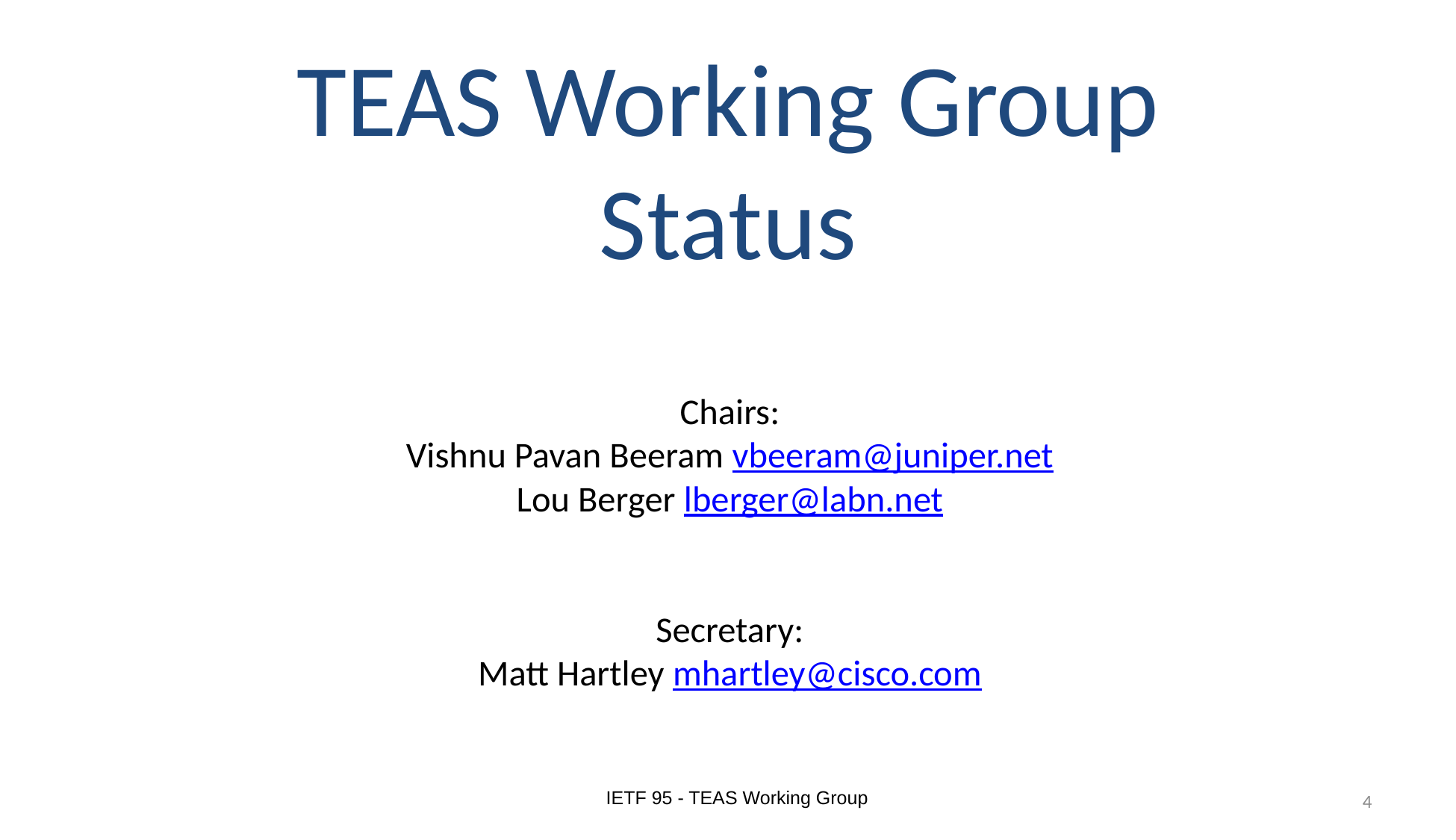

# TEAS Working Group Status
Chairs:
Vishnu Pavan Beeram vbeeram@juniper.net
Lou Berger lberger@labn.net

Secretary:
Matt Hartley mhartley@cisco.com

IETF 95 - TEAS Working Group
4